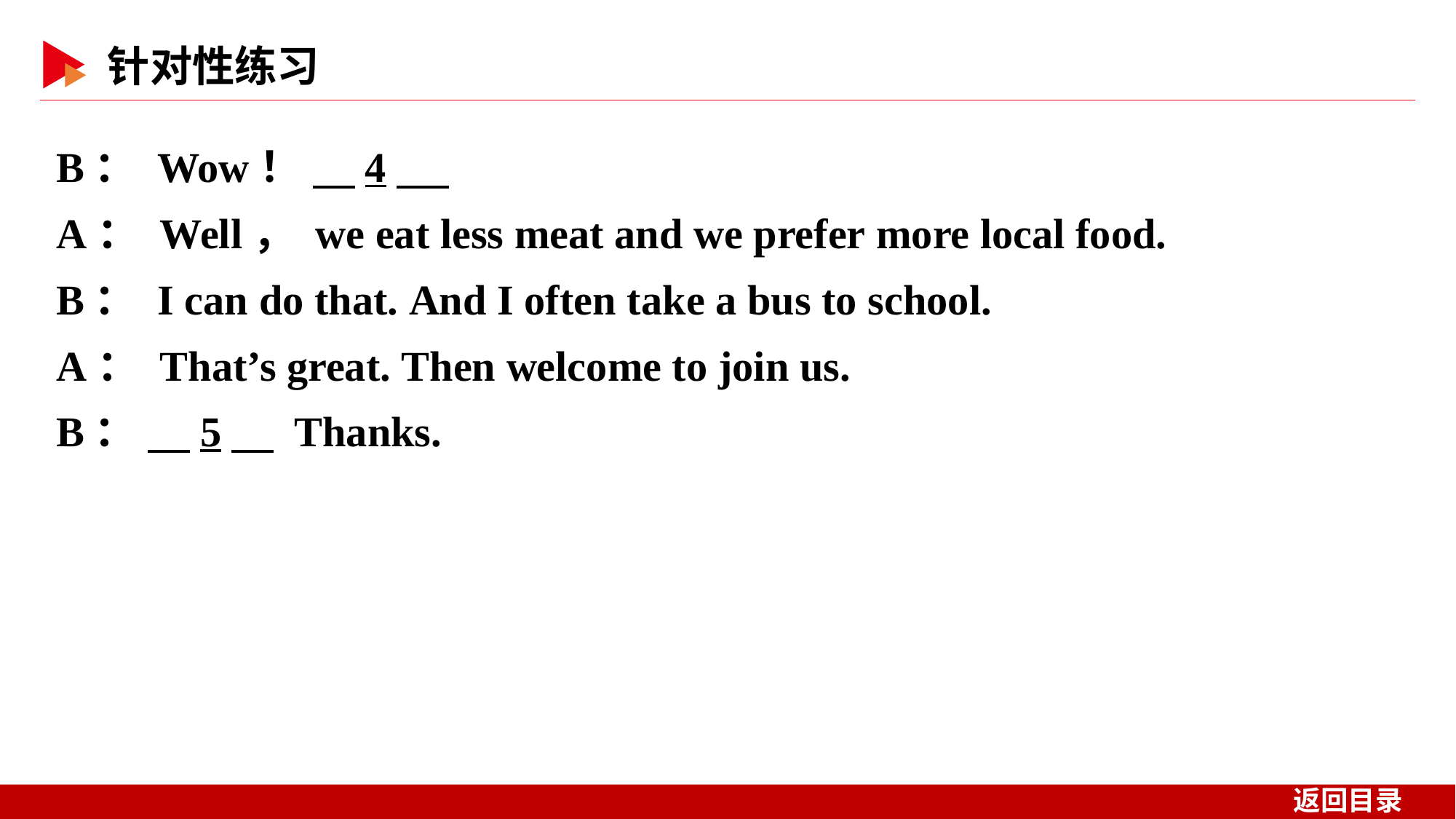

B： Wow！ 　4
A： Well， we eat less meat and we prefer more local food.
B： I can do that. And I often take a bus to school.
A： That’s great. Then welcome to join us.
B： 　5　 Thanks.